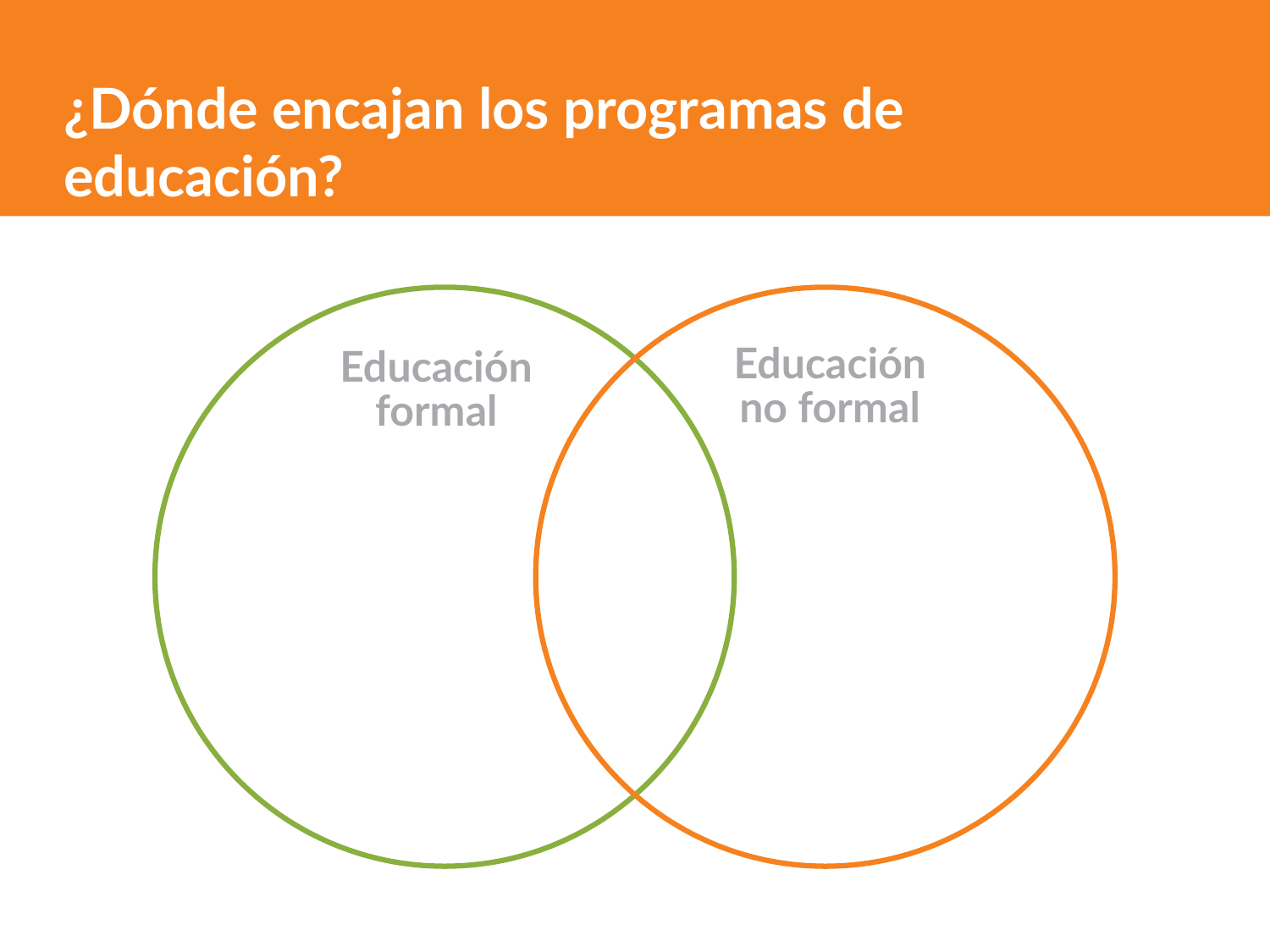

# ¿Dónde encajan los programas de educación?

Educación no formal
Educación formal